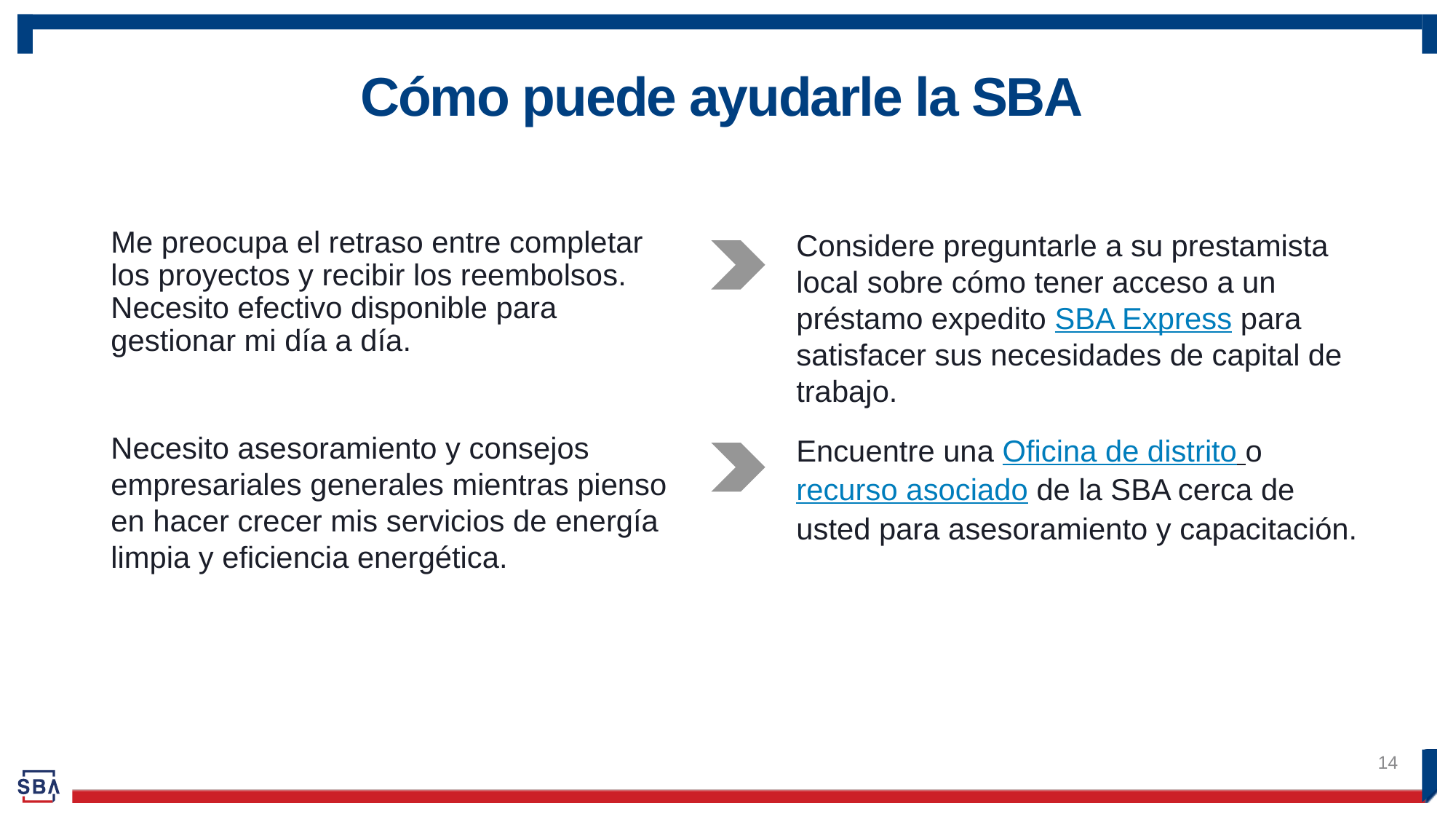

# Cómo puede ayudarle la SBA
Me preocupa el retraso entre completar los proyectos y recibir los reembolsos. Necesito efectivo disponible para gestionar mi día a día.
Considere preguntarle a su prestamista local sobre cómo tener acceso a un préstamo expedito SBA Express para satisfacer sus necesidades de capital de trabajo.

Necesito asesoramiento y consejos empresariales generales mientras pienso en hacer crecer mis servicios de energía limpia y eficiencia energética.
Encuentre una Oficina de distrito o recurso asociado de la SBA cerca de usted para asesoramiento y capacitación.

14